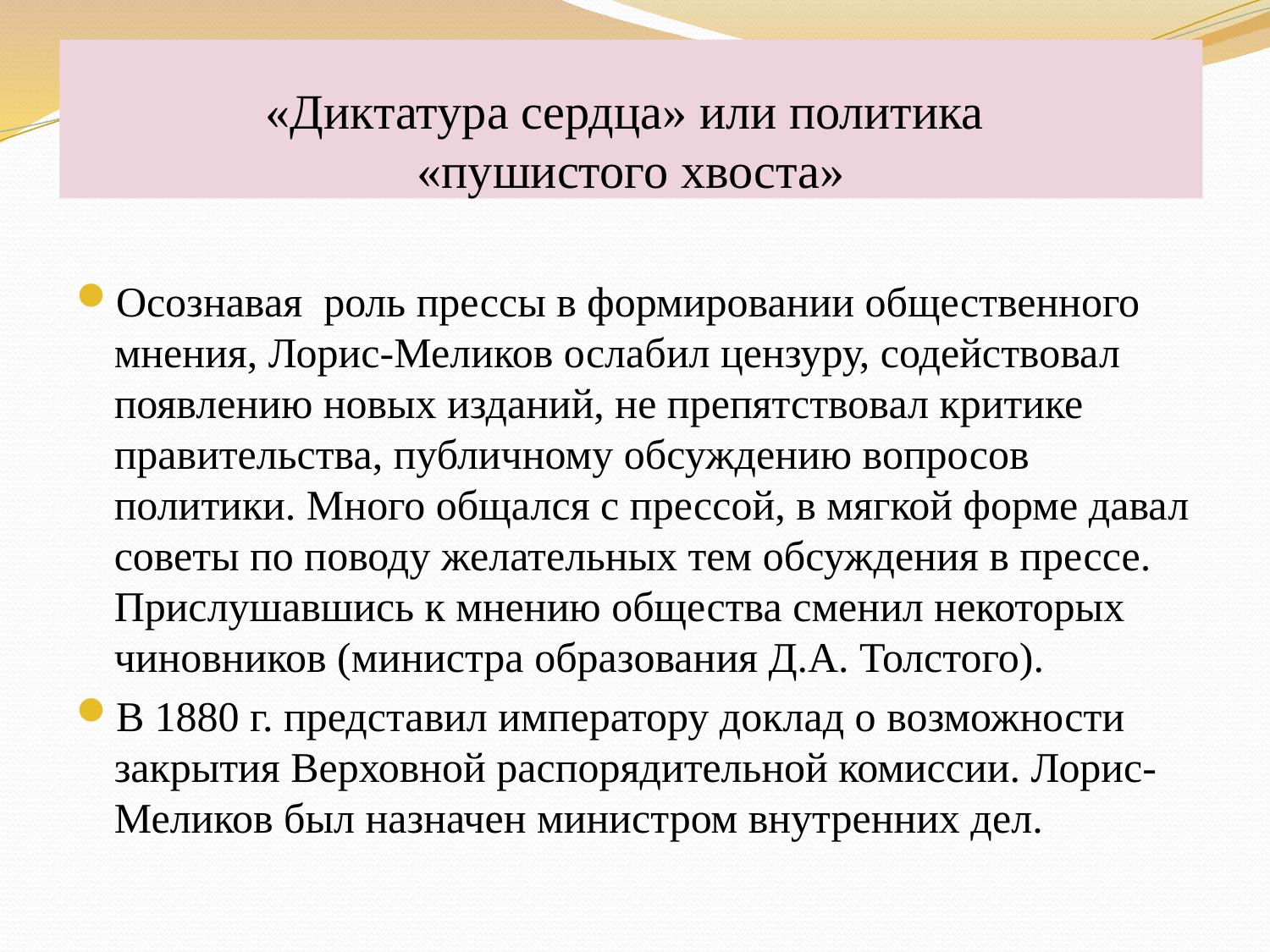

# «Диктатура сердца» или политика «пушистого хвоста»
Осознавая  роль прессы в формировании общественного мнения, Лорис-Меликов ослабил цензуру, содействовал появлению новых изданий, не препятствовал критике правительства, публичному обсуждению вопросов политики. Много общался с прессой, в мягкой форме давал советы по поводу желательных тем обсуждения в прессе.  Прислушавшись к мнению общества сменил некоторых чиновников (министра образования Д.А. Толстого).
В 1880 г. представил императору доклад о возможности закрытия Верховной распорядительной комиссии. Лорис-Меликов был назначен министром внутренних дел.